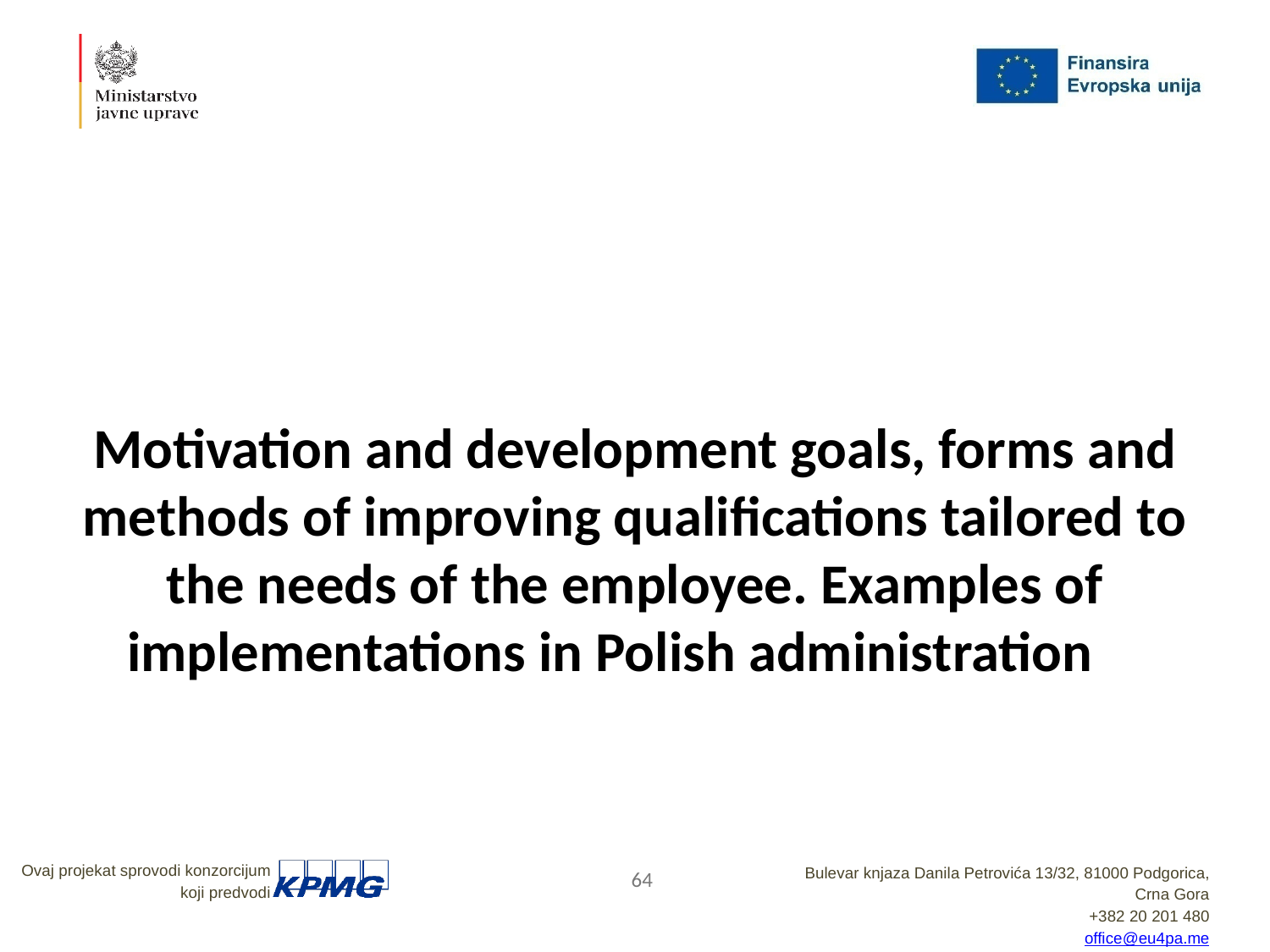

Motivation and development goals, forms and methods of improving qualifications tailored to the needs of the employee. Examples of implementations in Polish administration

64